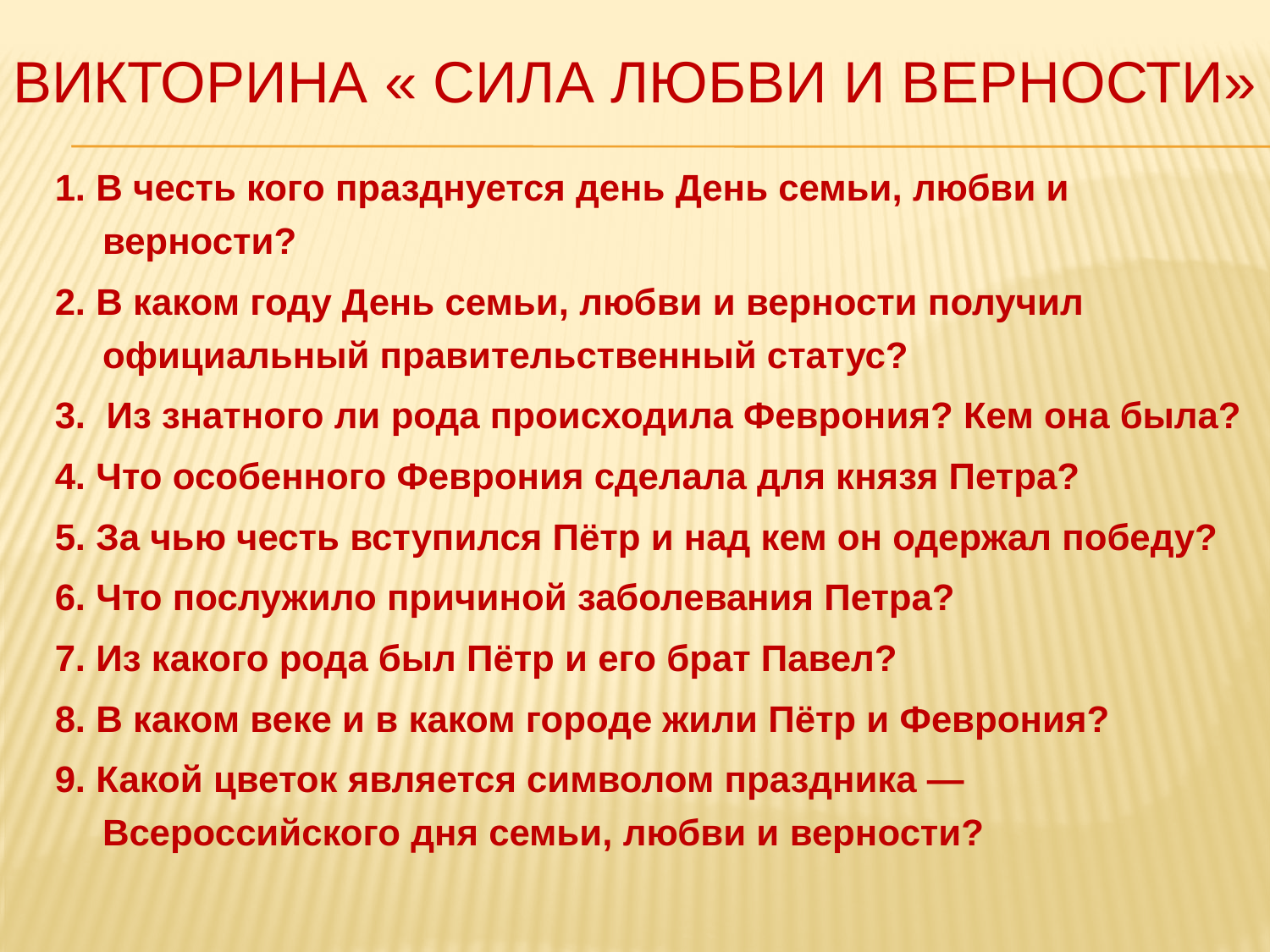

# Викторина « Сила любви и верности»
1. В честь кого празднуется день День семьи, любви и верности?
2. В каком году День семьи, любви и верности получил официальный правительственный статус?
3.  Из знатного ли рода происходила Феврония? Кем она была?
4. Что особенного Феврония сделала для князя Петра?
5. За чью честь вступился Пётр и над кем он одержал победу?
6. Что послужило причиной заболевания Петра?
7. Из какого рода был Пётр и его брат Павел?
8. В каком веке и в каком городе жили Пётр и Феврония?
9. Какой цветок является символом праздника — Всероссийского дня семьи, любви и верности?